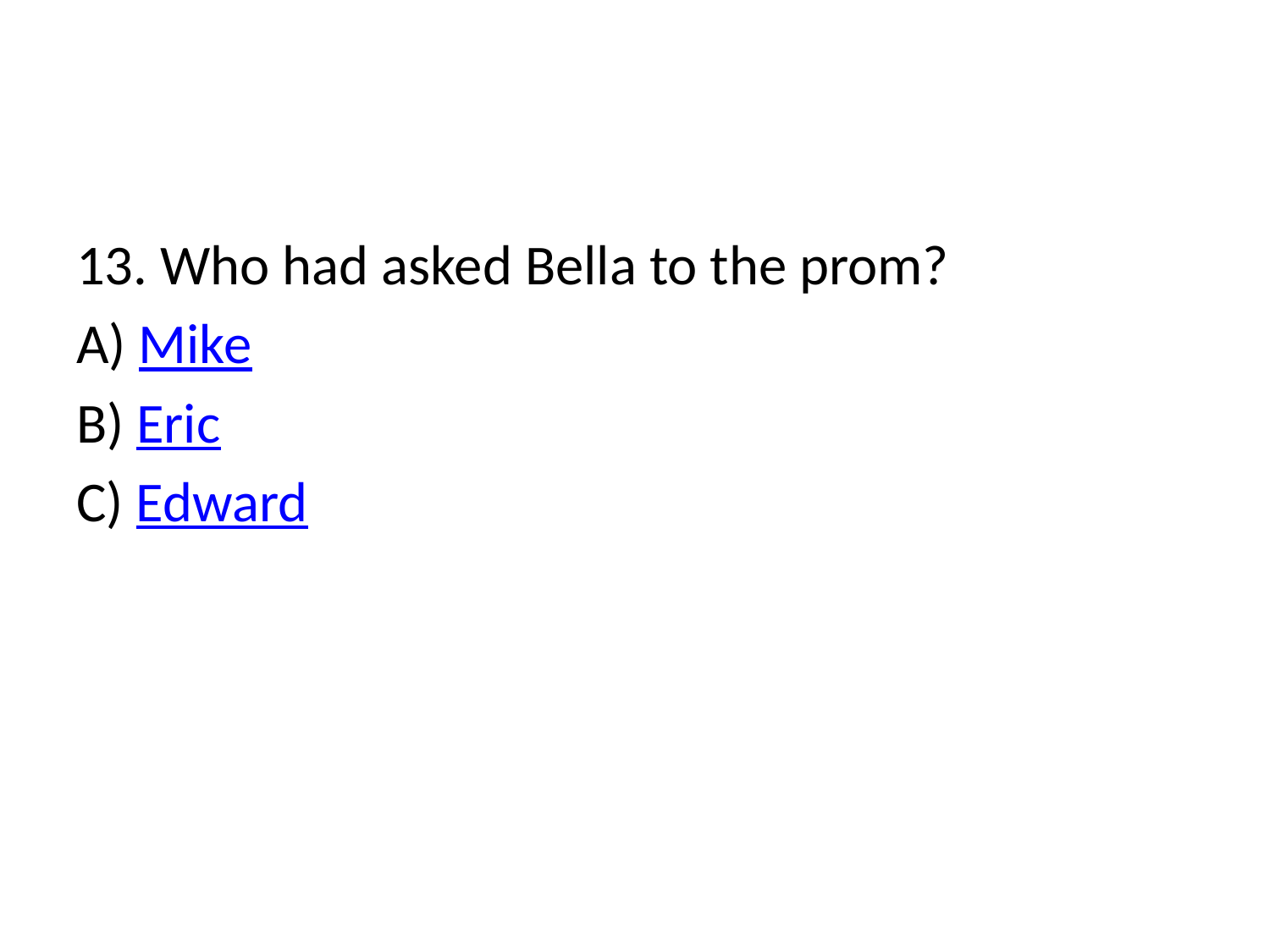

#
13. Who had asked Bella to the prom?
A) Mike
B) Eric
C) Edward